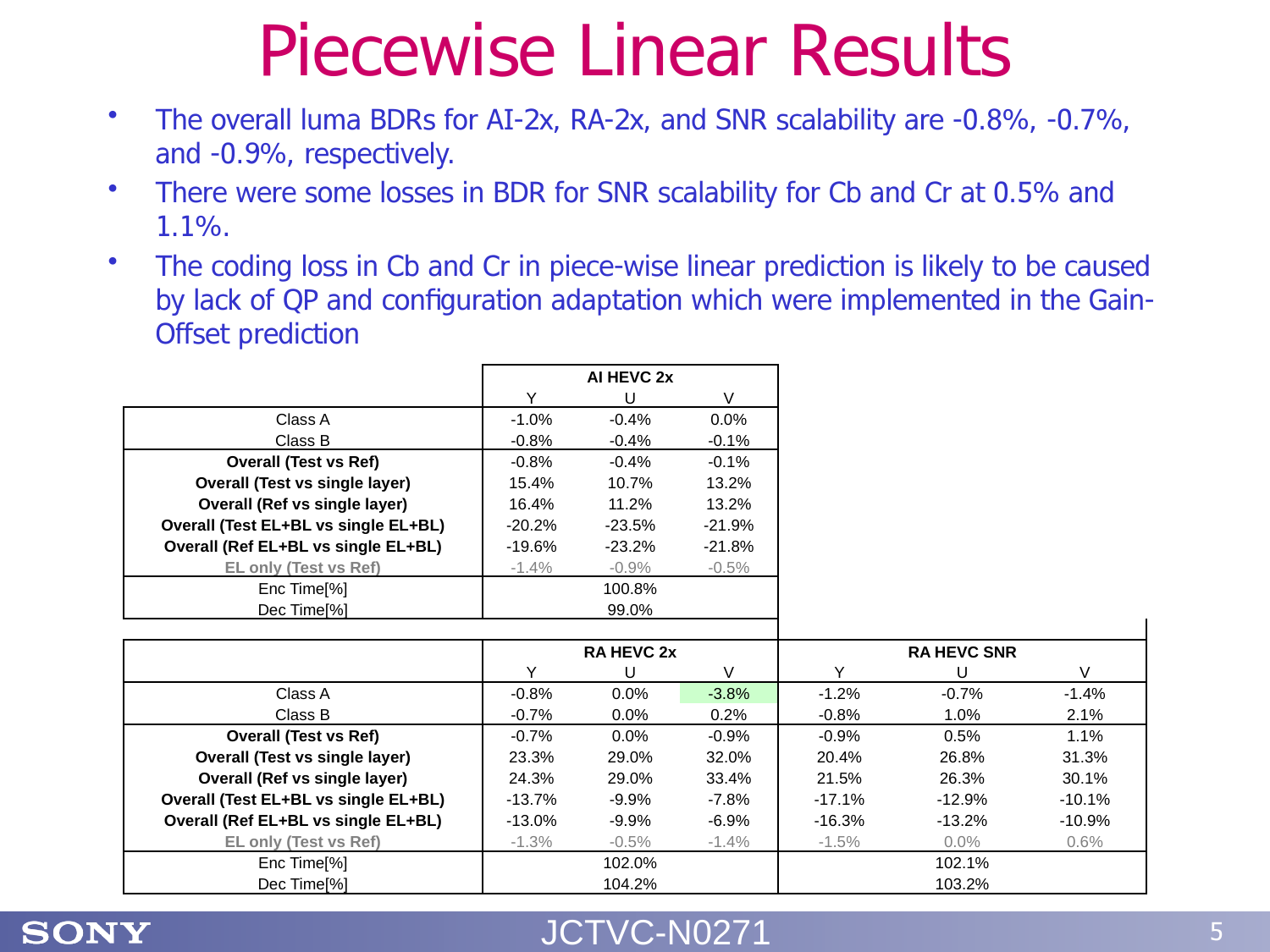

# Piecewise Linear Results
The overall luma BDRs for AI-2x, RA-2x, and SNR scalability are -0.8%, -0.7%, and -0.9%, respectively.
There were some losses in BDR for SNR scalability for Cb and Cr at 0.5% and 1.1%.
The coding loss in Cb and Cr in piece-wise linear prediction is likely to be caused by lack of QP and configuration adaptation which were implemented in the Gain-Offset prediction
|  | AI HEVC 2x |  |  |  |  |  |
| --- | --- | --- | --- | --- | --- | --- |
|  | Y | U | V |  |  |  |
| Class A | -1.0% | -0.4% | 0.0% |  |  |  |
| Class B | -0.8% | -0.4% | -0.1% |  |  |  |
| Overall (Test vs Ref) | -0.8% | -0.4% | -0.1% |  |  |  |
| Overall (Test vs single layer) | 15.4% | 10.7% | 13.2% |  |  |  |
| Overall (Ref vs single layer) | 16.4% | 11.2% | 13.2% |  |  |  |
| Overall (Test EL+BL vs single EL+BL) | -20.2% | -23.5% | -21.9% |  |  |  |
| Overall (Ref EL+BL vs single EL+BL) | -19.6% | -23.2% | -21.8% |  |  |  |
| EL only (Test vs Ref) | -1.4% | -0.9% | -0.5% |  |  |  |
| Enc Time[%] | 100.8% |  |  |  |  |  |
| Dec Time[%] | 99.0% |  |  |  |  |  |
|  |  |  |  |  |  |  |
|  | RA HEVC 2x |  |  | RA HEVC SNR |  |  |
|  | Y | U | V | Y | U | V |
| Class A | -0.8% | 0.0% | -3.8% | -1.2% | -0.7% | -1.4% |
| Class B | -0.7% | 0.0% | 0.2% | -0.8% | 1.0% | 2.1% |
| Overall (Test vs Ref) | -0.7% | 0.0% | -0.9% | -0.9% | 0.5% | 1.1% |
| Overall (Test vs single layer) | 23.3% | 29.0% | 32.0% | 20.4% | 26.8% | 31.3% |
| Overall (Ref vs single layer) | 24.3% | 29.0% | 33.4% | 21.5% | 26.3% | 30.1% |
| Overall (Test EL+BL vs single EL+BL) | -13.7% | -9.9% | -7.8% | -17.1% | -12.9% | -10.1% |
| Overall (Ref EL+BL vs single EL+BL) | -13.0% | -9.9% | -6.9% | -16.3% | -13.2% | -10.9% |
| EL only (Test vs Ref) | -1.3% | -0.5% | -1.4% | -1.5% | 0.0% | 0.6% |
| Enc Time[%] | 102.0% |  |  | 102.1% |  |  |
| Dec Time[%] | 104.2% |  |  | 103.2% |  |  |
JCTVC-N0271
5